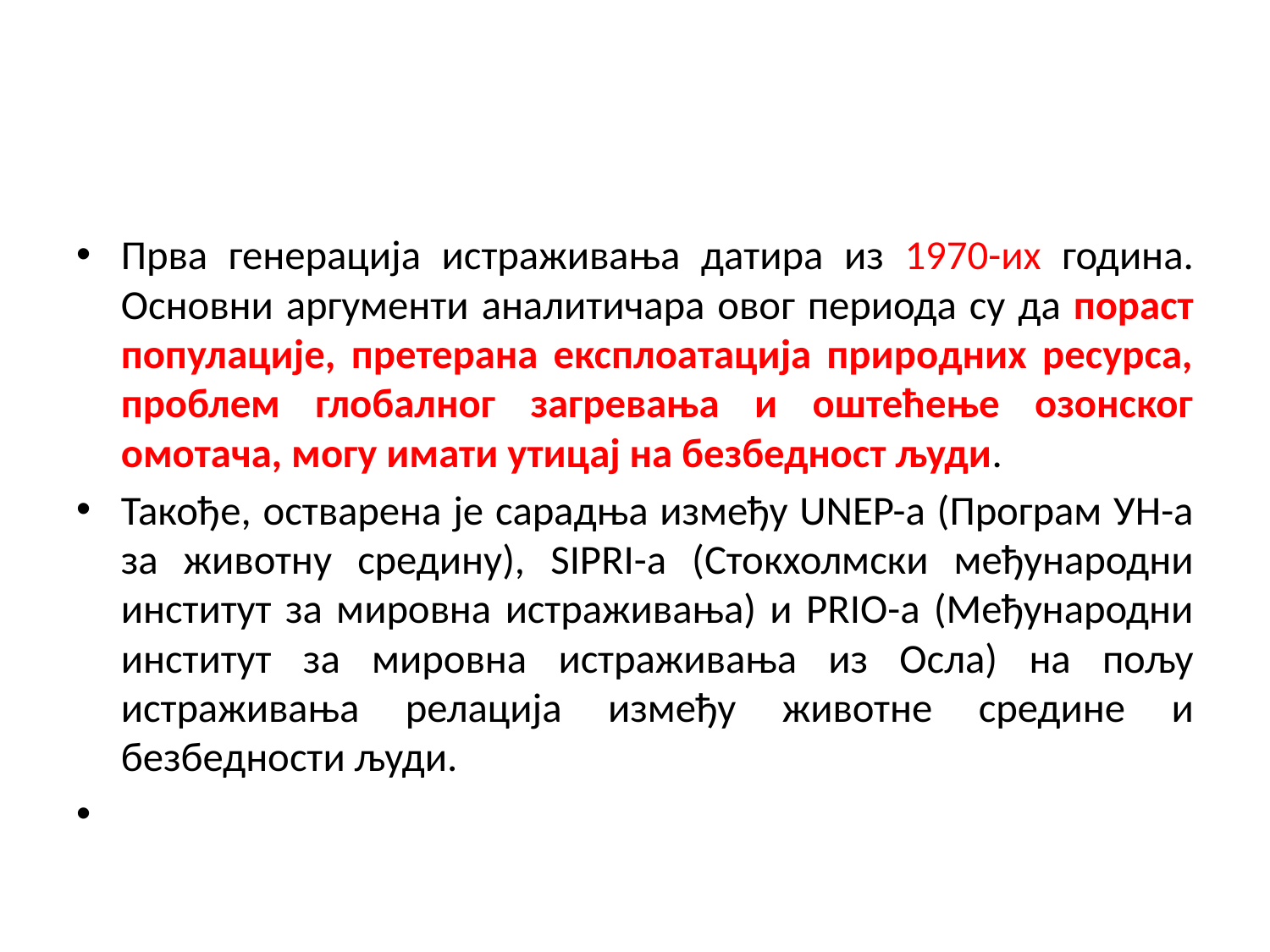

#
Прва генерација истраживања датира из 1970-их година. Основни аргументи аналитичара овог периода су да пораст популације, претерана експлоатација природних ресурса, проблем глобалног загревања и оштећење озонског омотача, могу имати утицај на безбедност људи.
Такође, остварена је сарадња између UNEP-a (Програм УН-a за животну средину), SIPRI-a (Стокхолмски међународни институт за мировна истраживања) и PRIO-a (Међународни институт за мировна истраживања из Осла) на пољу истраживања релација између животне средине и безбедности људи.